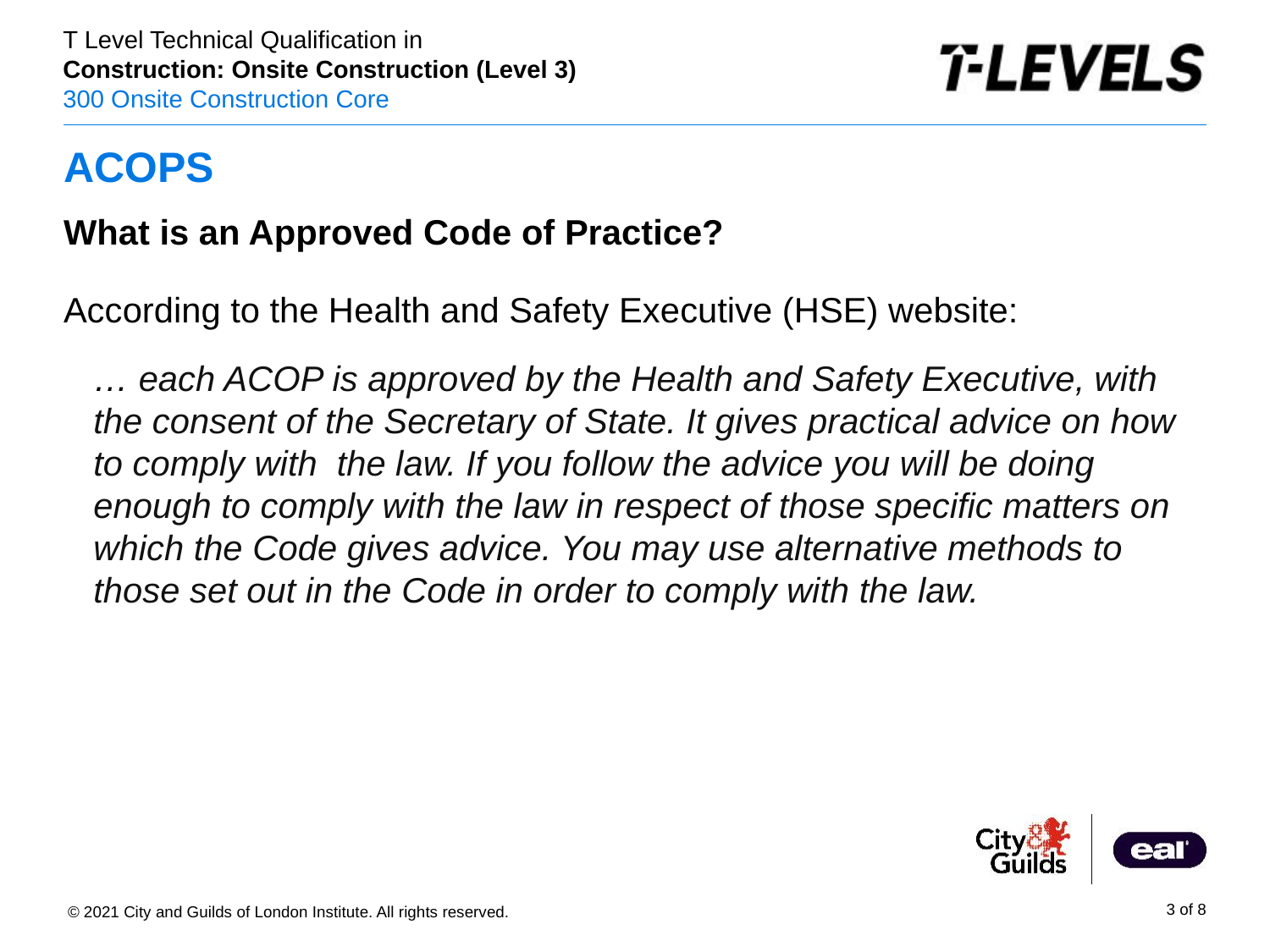

# ACOPS
What is an Approved Code of Practice?
According to the Health and Safety Executive (HSE) website:
… each ACOP is approved by the Health and Safety Executive, with the consent of the Secretary of State. It gives practical advice on how to comply with  the law. If you follow the advice you will be doing enough to comply with the law in respect of those specific matters on which the Code gives advice. You may use alternative methods to those set out in the Code in order to comply with the law.